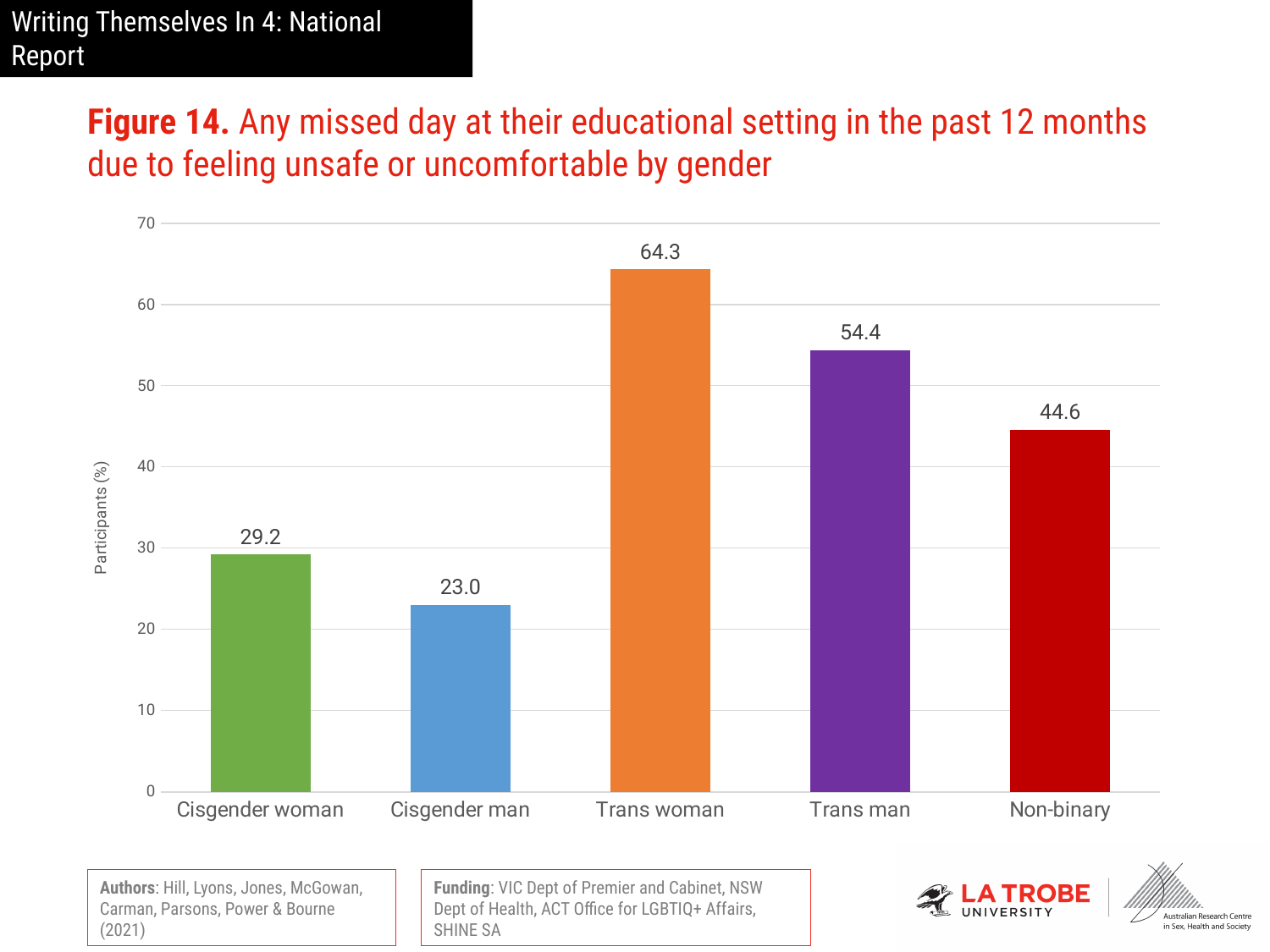

# Figure 14. Any missed day at their educational setting in the past 12 months due to feeling unsafe or uncomfortable by gender

### Chart

| Category |  |
|---|---|
| Cisgender woman | 29.2 |
| Cisgender man | 23.0 |
| Trans woman | 64.3 |
| Trans man | 54.4 |
| Non-binary | 44.6 |